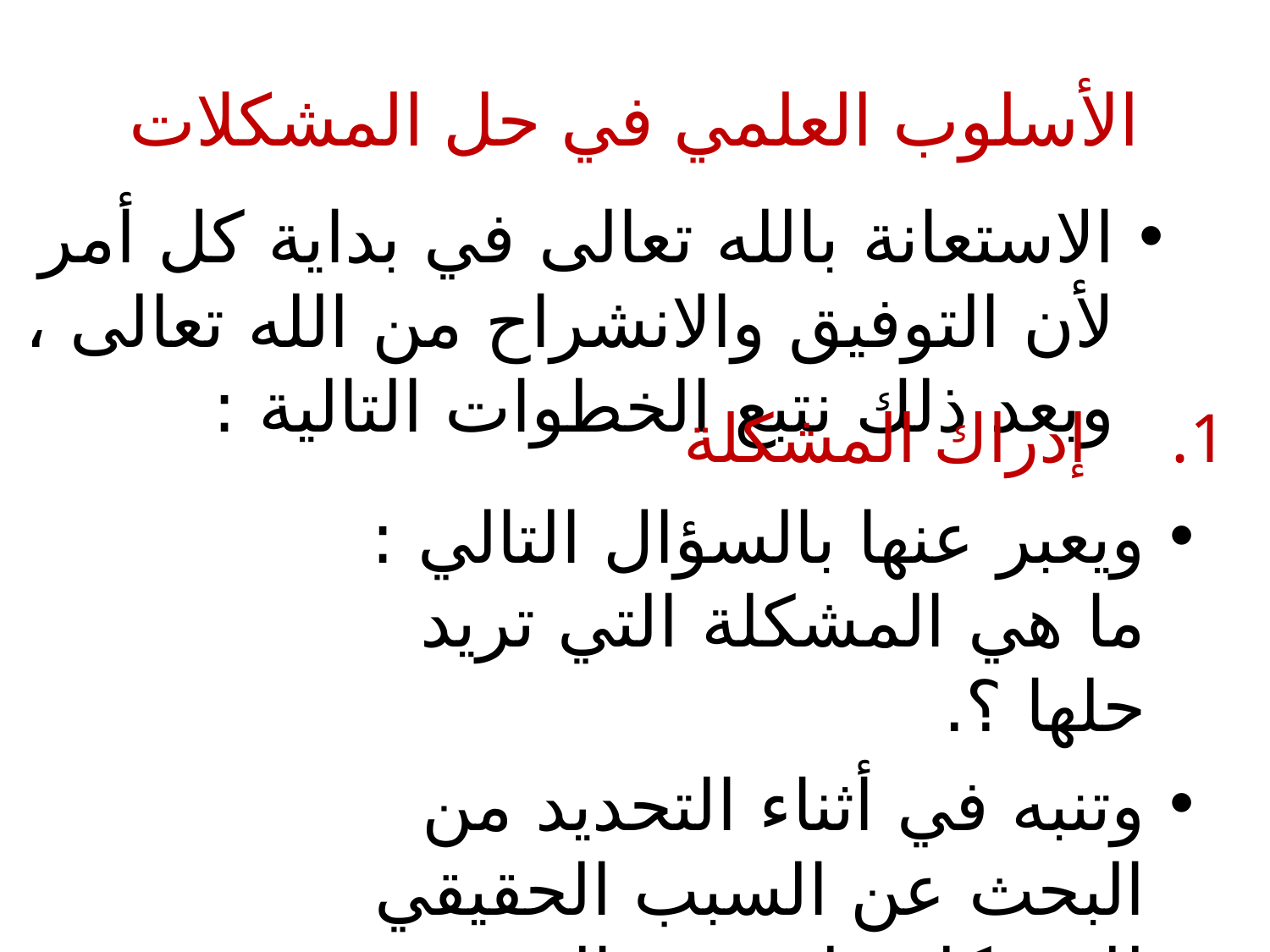

# الأسلوب العلمي في حل المشكلات
الاستعانة بالله تعالى في بداية كل أمر لأن التوفيق والانشراح من الله تعالى ، وبعد ذلك نتبع الخطوات التالية :
إدراك المشكلة
ويعبر عنها بالسؤال التالي : ما هي المشكلة التي تريد حلها ؟.
وتنبه في أثناء التحديد من البحث عن السبب الحقيقي للمشكلة وليس معالجة أعراضها .